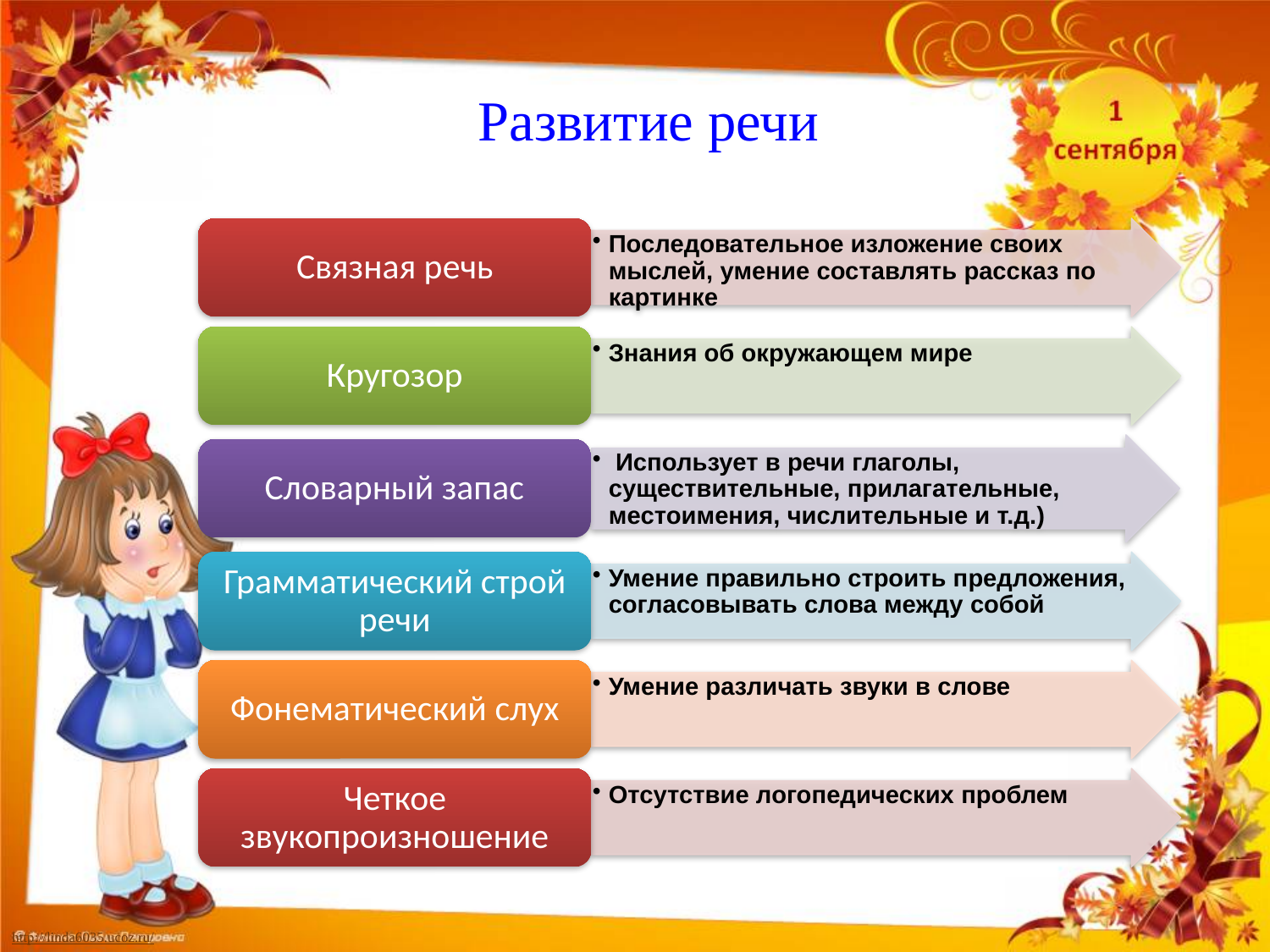

Развитие речи
Последовательное изложение своих мыслей, умение составлять рассказ по картинке
Связная речь
Знания об окружающем мире
Кругозор
 Использует в речи глаголы, существительные, прилагательные, местоимения, числительные и т.д.)
Словарный запас
Умение правильно строить предложения, согласовывать слова между собой
Грамматический строй речи
Умение различать звуки в слове
Фонематический слух
Отсутствие логопедических проблем
Четкое звукопроизношение